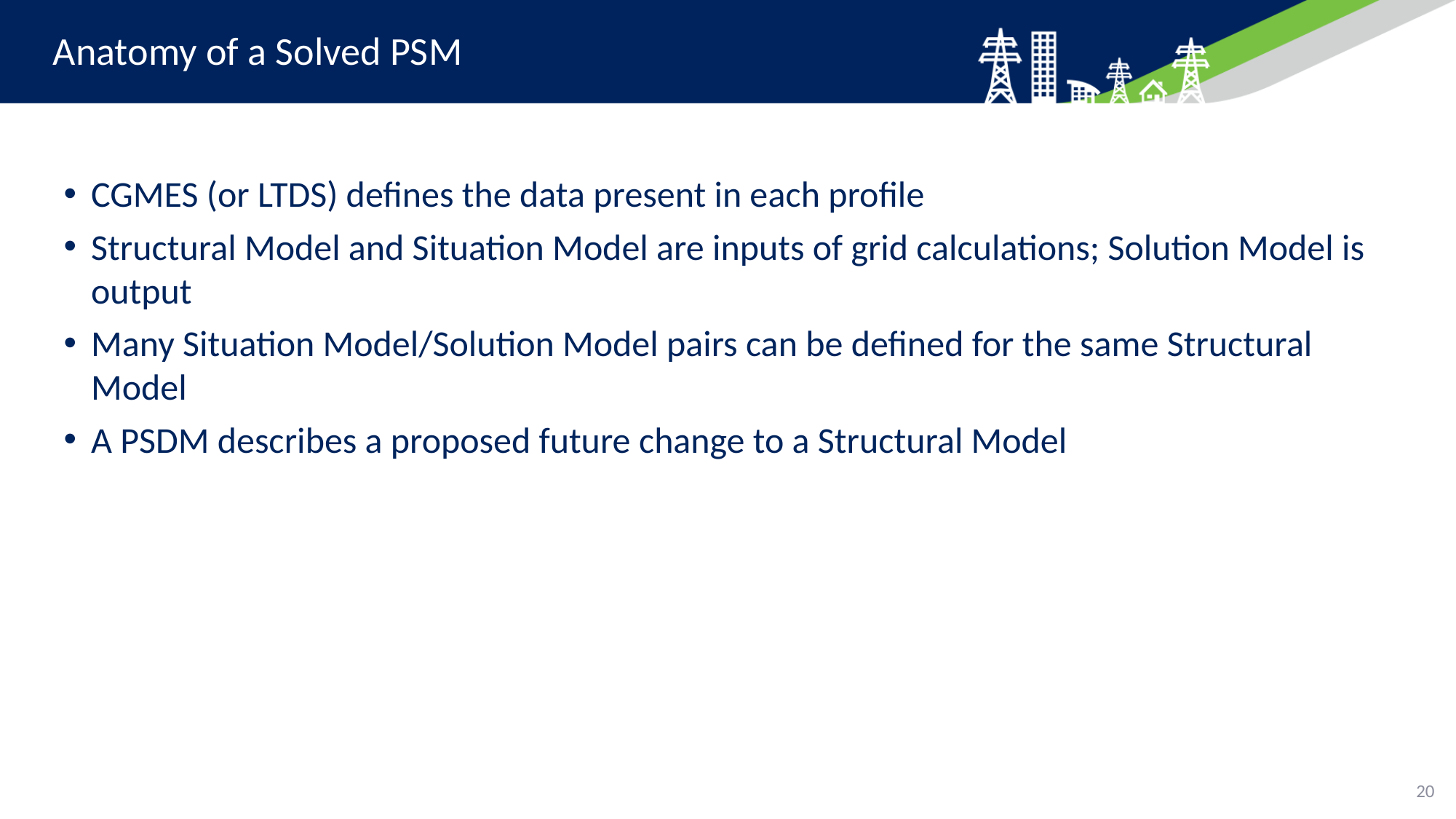

# Anatomy of a Solved PSM
CGMES (or LTDS) defines the data present in each profile
Structural Model and Situation Model are inputs of grid calculations; Solution Model is output
Many Situation Model/Solution Model pairs can be defined for the same Structural Model
A PSDM describes a proposed future change to a Structural Model

20